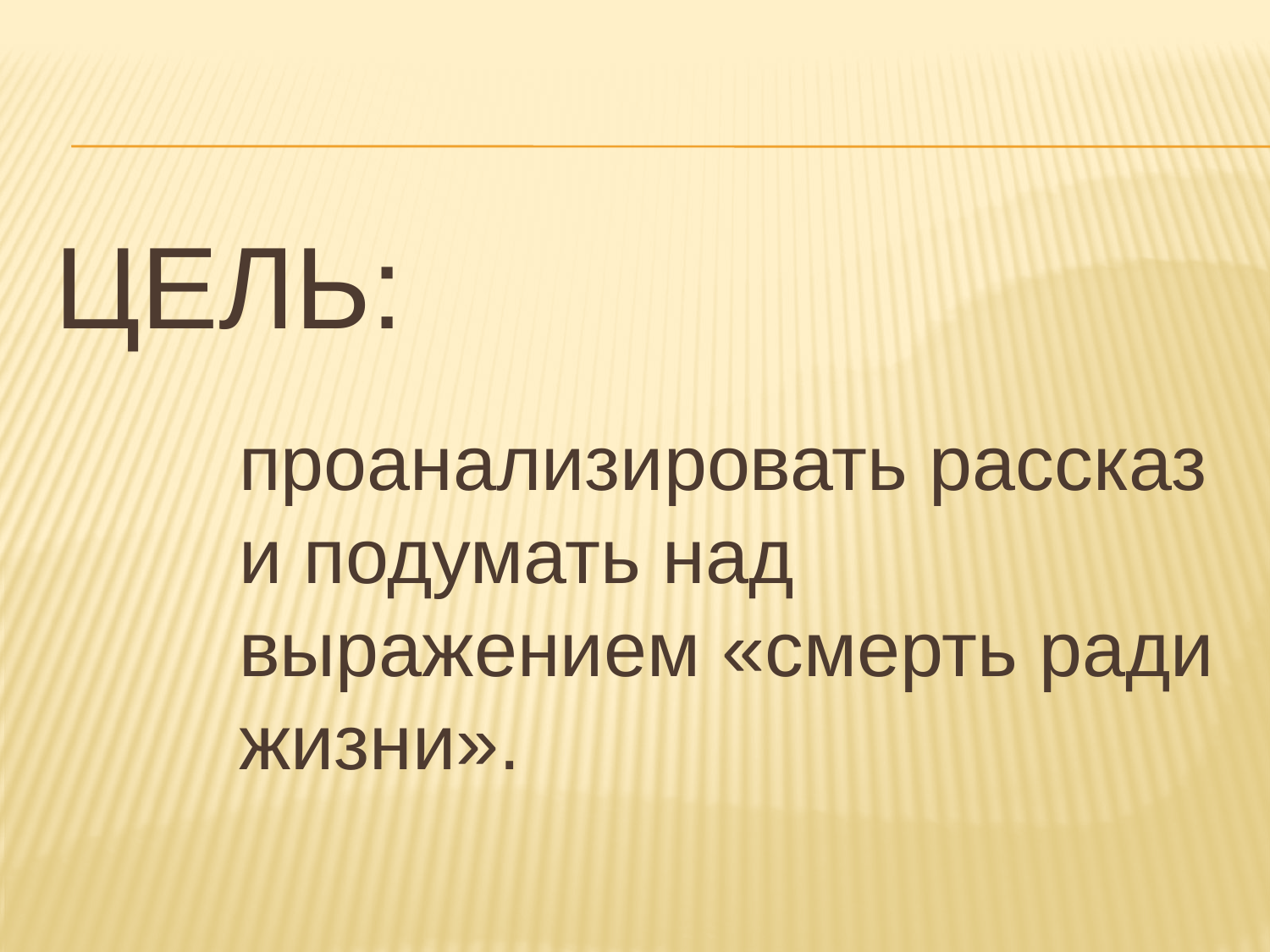

# Цель:
  	проанализировать рассказ и подумать над выражением «смерть ради жизни».